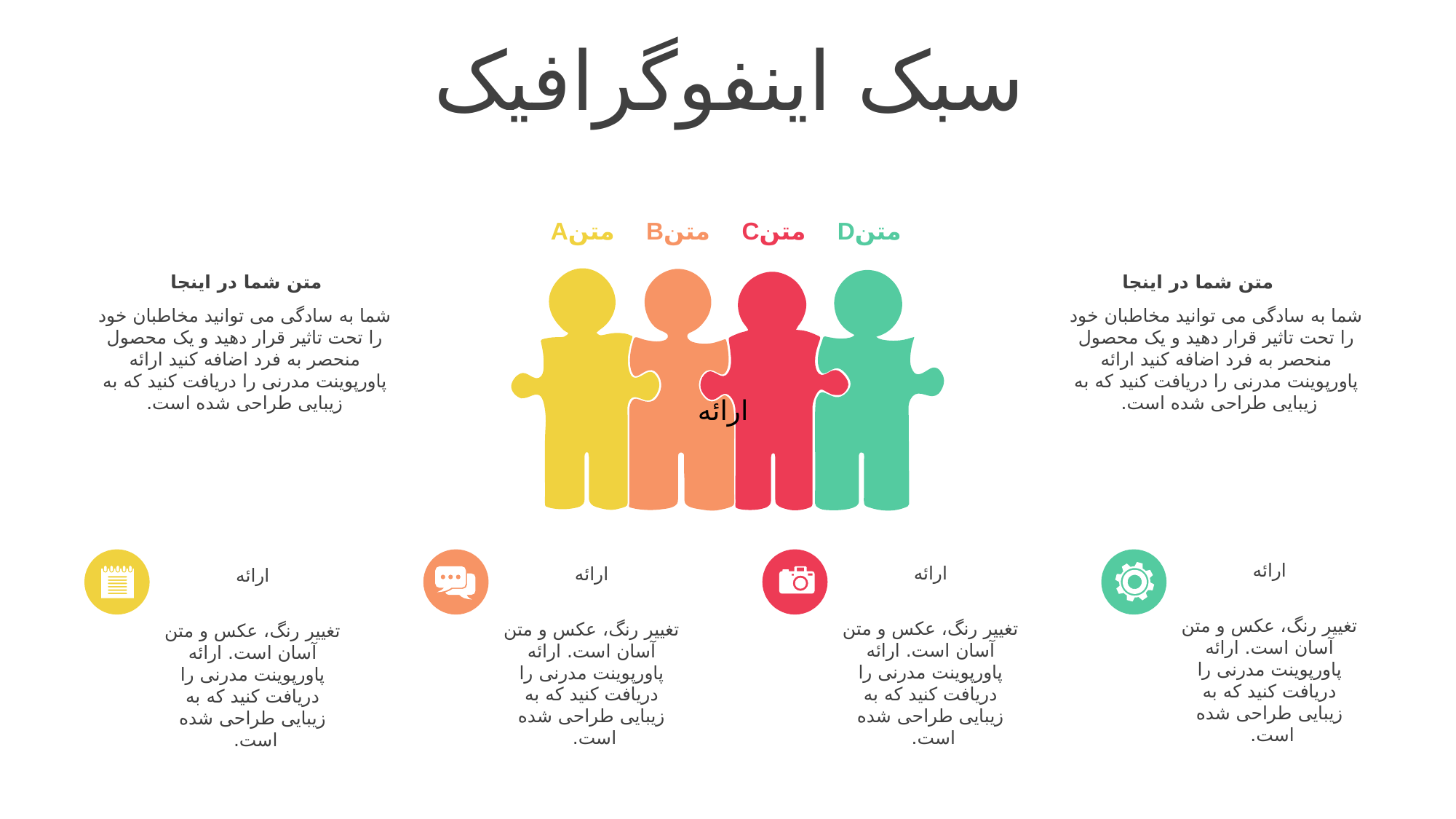

سبک اینفوگرافیک
متنA
متنB
متنC
متنD
متن شما در اینجا
شما به سادگی می توانید مخاطبان خود را تحت تاثیر قرار دهید و یک محصول منحصر به فرد اضافه کنید ارائه پاورپوینت مدرنی را دریافت کنید که به زیبایی طراحی شده است.
متن شما در اینجا
شما به سادگی می توانید مخاطبان خود را تحت تاثیر قرار دهید و یک محصول منحصر به فرد اضافه کنید ارائه پاورپوینت مدرنی را دریافت کنید که به زیبایی طراحی شده است.

ارائه

ارائه
تغییر رنگ، عکس و متن آسان است. ارائه پاورپوینت مدرنی را دریافت کنید که به زیبایی طراحی شده است.
ارائه
تغییر رنگ، عکس و متن آسان است. ارائه پاورپوینت مدرنی را دریافت کنید که به زیبایی طراحی شده است.
ارائه
تغییر رنگ، عکس و متن آسان است. ارائه پاورپوینت مدرنی را دریافت کنید که به زیبایی طراحی شده است.
ارائه
تغییر رنگ، عکس و متن آسان است. ارائه پاورپوینت مدرنی را دریافت کنید که به زیبایی طراحی شده است.